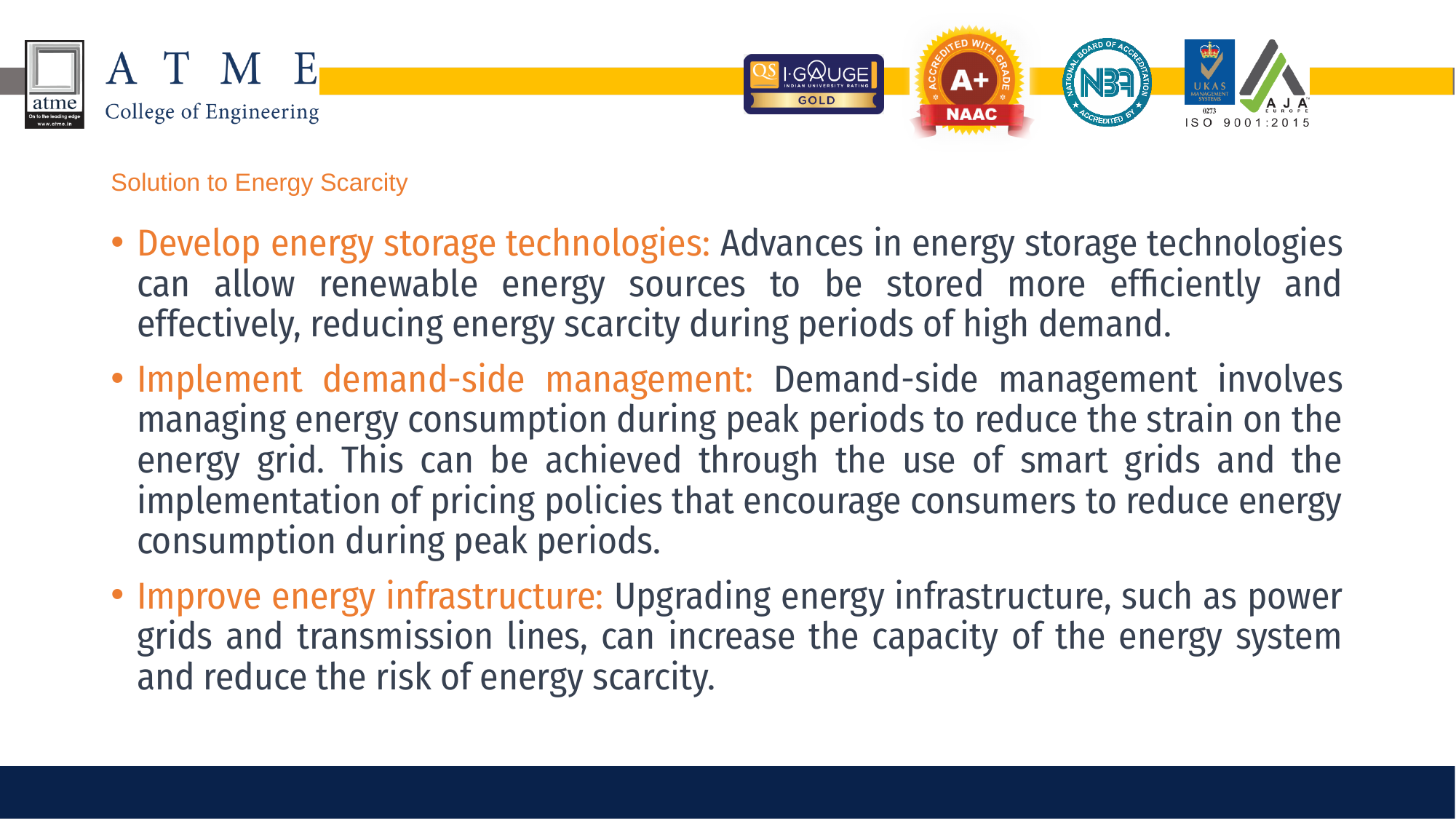

# Solution to Energy Scarcity
Develop energy storage technologies: Advances in energy storage technologies can allow renewable energy sources to be stored more efficiently and effectively, reducing energy scarcity during periods of high demand.
Implement demand-side management: Demand-side management involves managing energy consumption during peak periods to reduce the strain on the energy grid. This can be achieved through the use of smart grids and the implementation of pricing policies that encourage consumers to reduce energy consumption during peak periods.
Improve energy infrastructure: Upgrading energy infrastructure, such as power grids and transmission lines, can increase the capacity of the energy system and reduce the risk of energy scarcity.